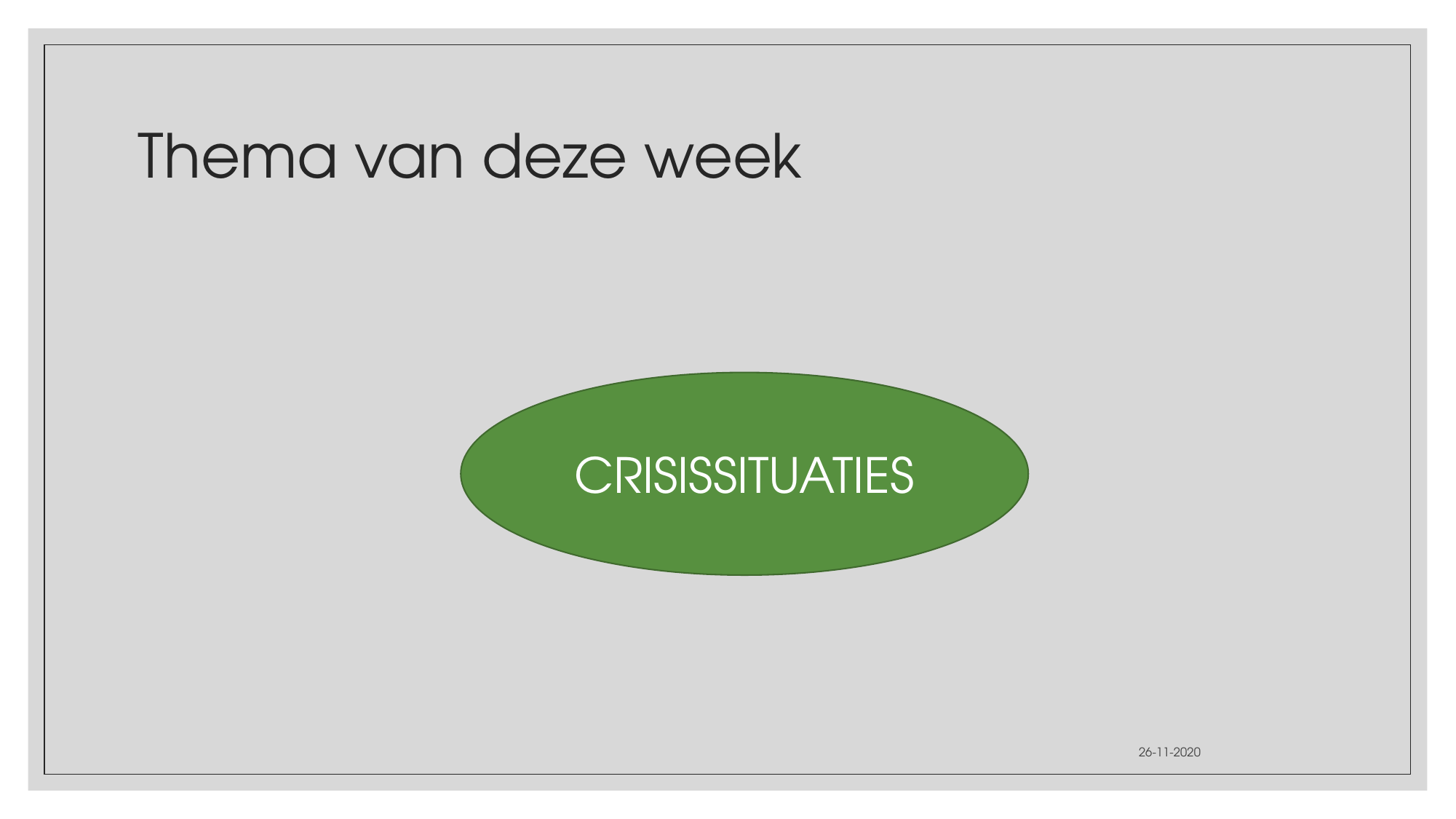

# Thema van deze week

CRISISSITUATIES
26-11-2020